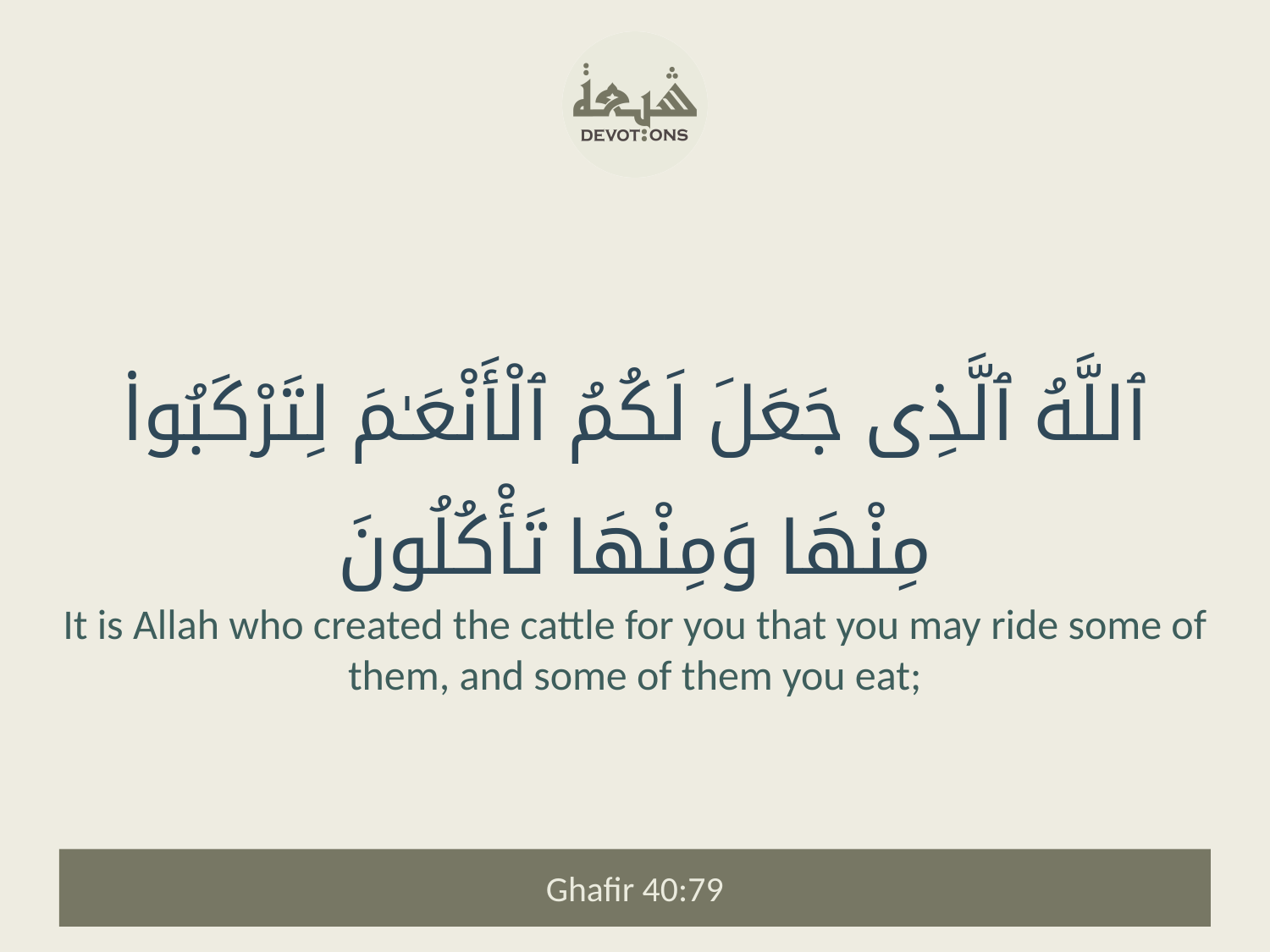

ٱللَّهُ ٱلَّذِى جَعَلَ لَكُمُ ٱلْأَنْعَـٰمَ لِتَرْكَبُوا۟ مِنْهَا وَمِنْهَا تَأْكُلُونَ
It is Allah who created the cattle for you that you may ride some of them, and some of them you eat;
Ghafir 40:79